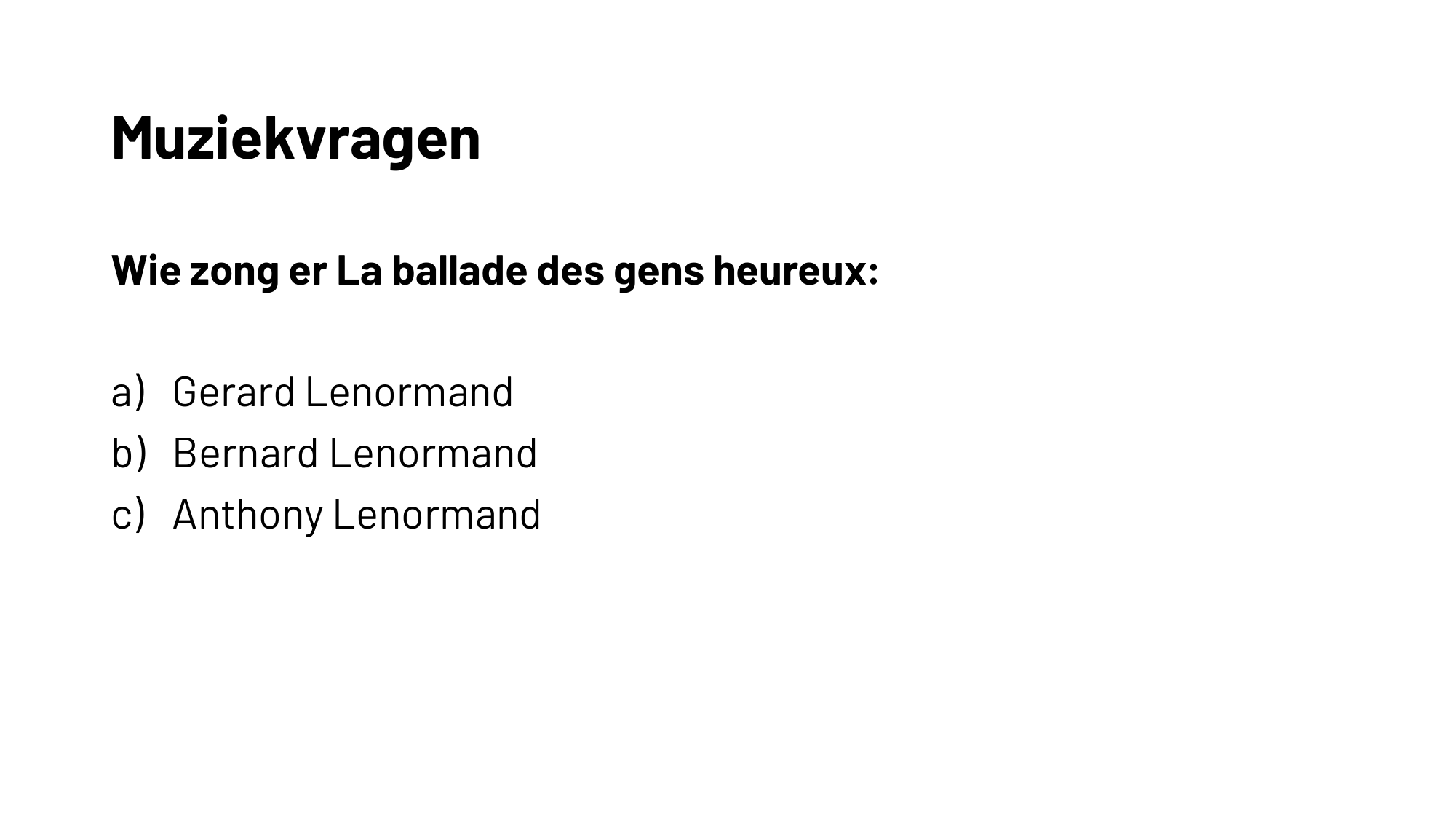

Muziekvragen

Wie zong er La ballade des gens heureux:

Gerard Lenormand
Bernard Lenormand
Anthony Lenormand